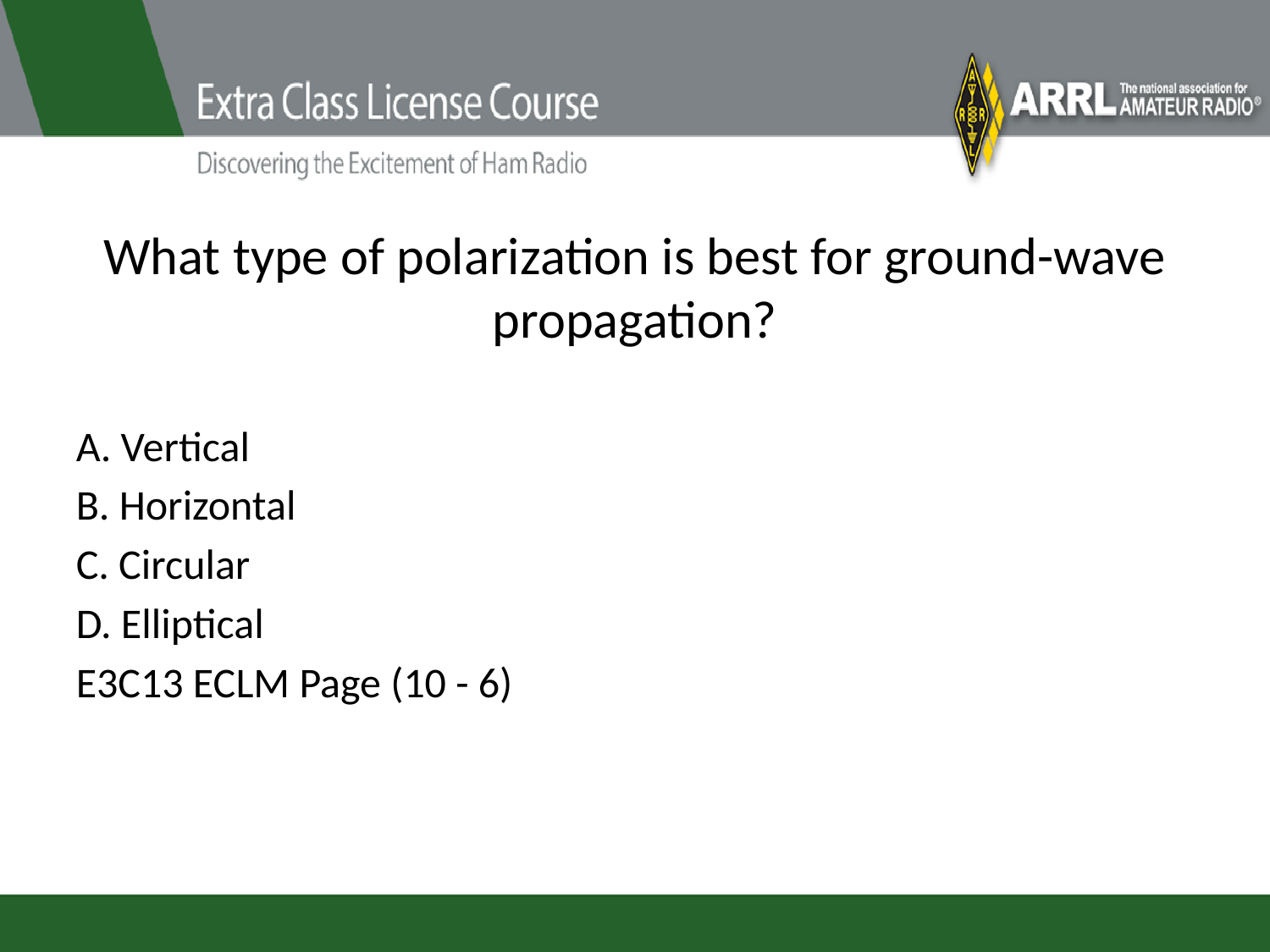

# What type of polarization is best for ground-wave propagation?
A. Vertical
B. Horizontal
C. Circular
D. Elliptical
E3C13 ECLM Page (10 - 6)